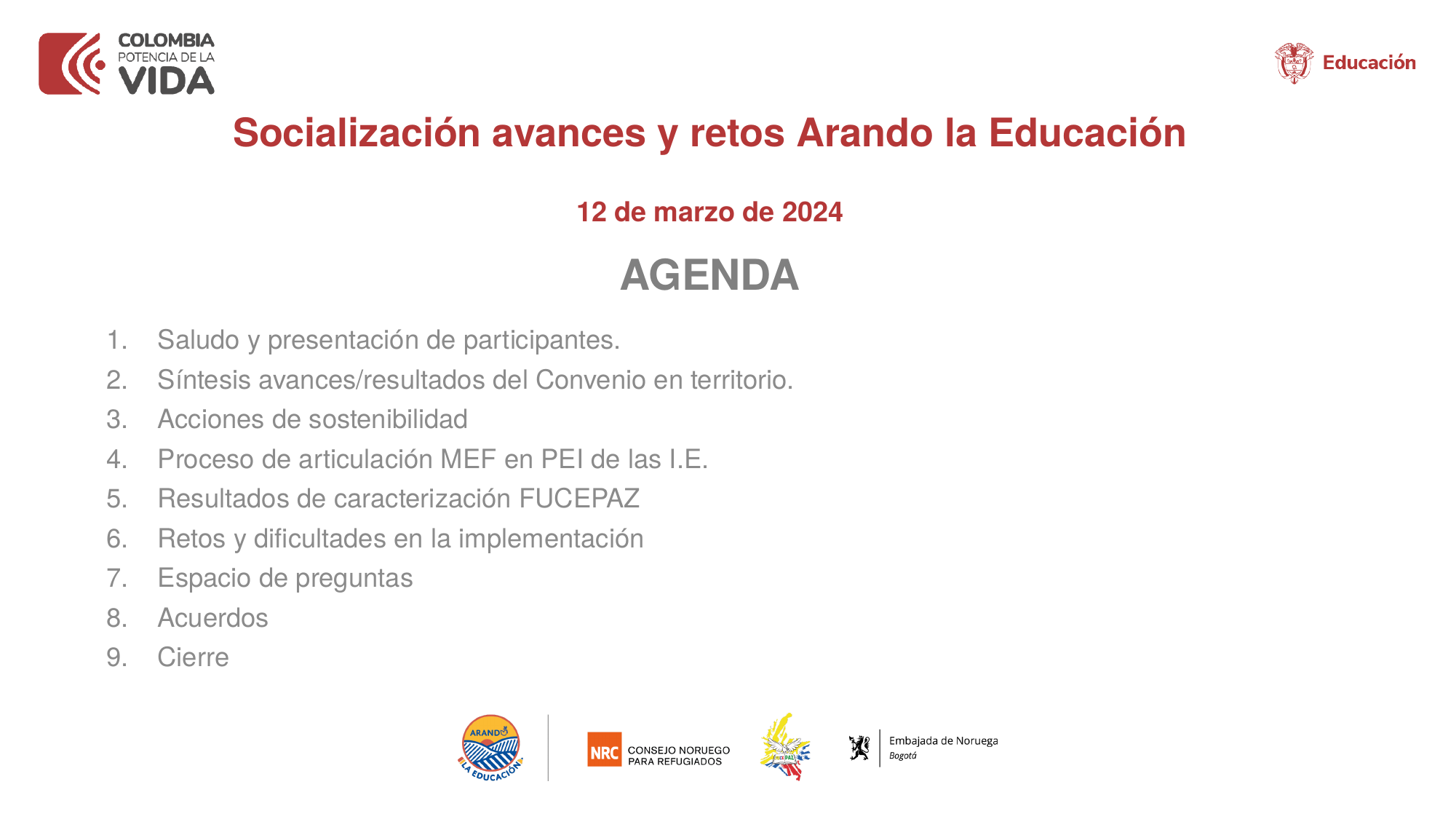

Socialización avances y retos Arando la Educación

12 de marzo de 2024
# AGENDA
Saludo y presentación de participantes.
Síntesis avances/resultados del Convenio en territorio.
Acciones de sostenibilidad
Proceso de articulación MEF en PEI de las I.E.
Resultados de caracterización FUCEPAZ
Retos y dificultades en la implementación
Espacio de preguntas
Acuerdos
Cierre